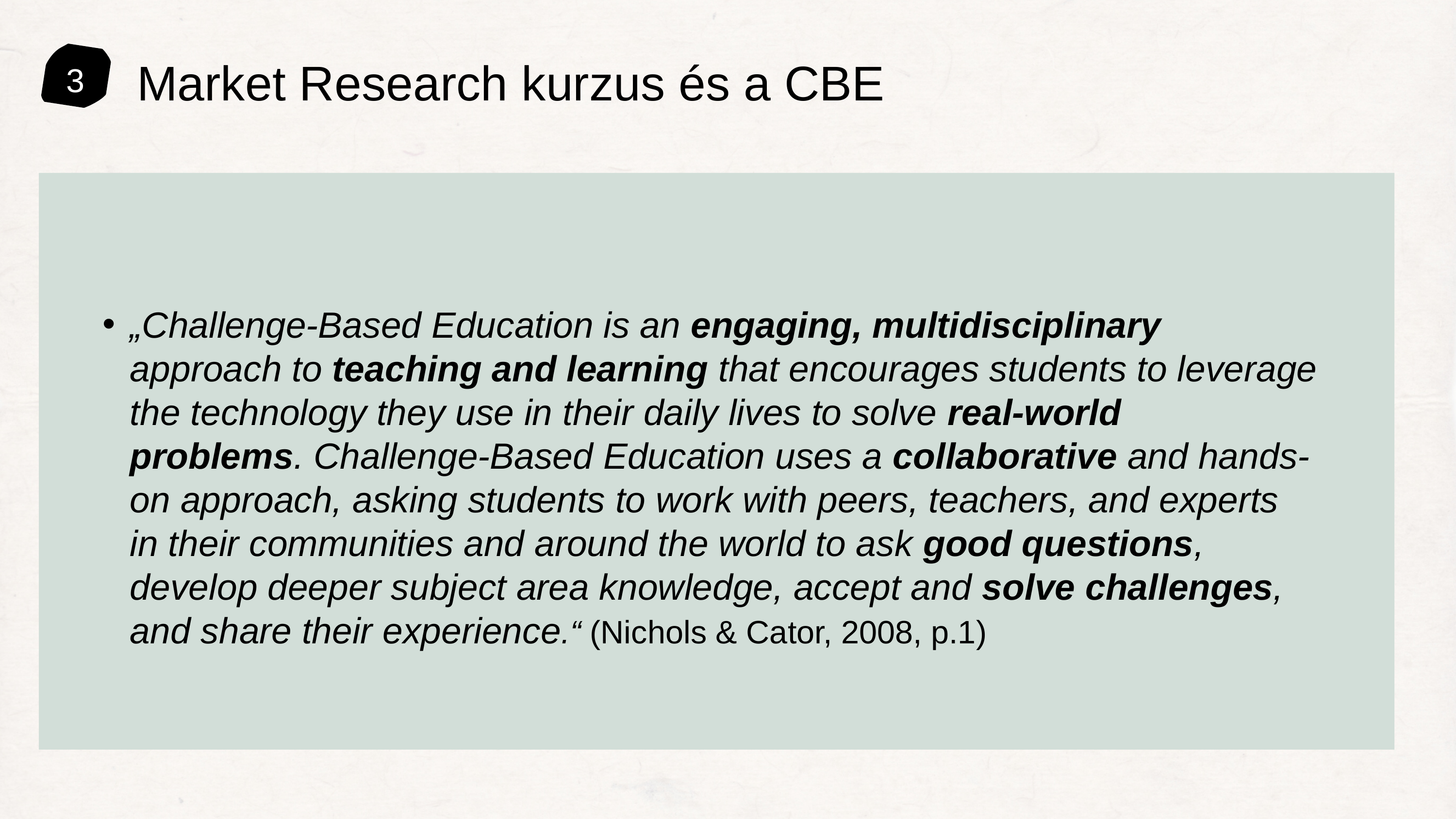

Market Research kurzus és a CBE

3

„Challenge-Based Education is an engaging, multidisciplinary approach to teaching and learning that encourages students to leverage the technology they use in their daily lives to solve real-world problems. Challenge-Based Education uses a collaborative and hands-on approach, asking students to work with peers, teachers, and experts in their communities and around the world to ask good questions, develop deeper subject area knowledge, accept and solve challenges, and share their experience.“ (Nichols & Cator, 2008, p.1)